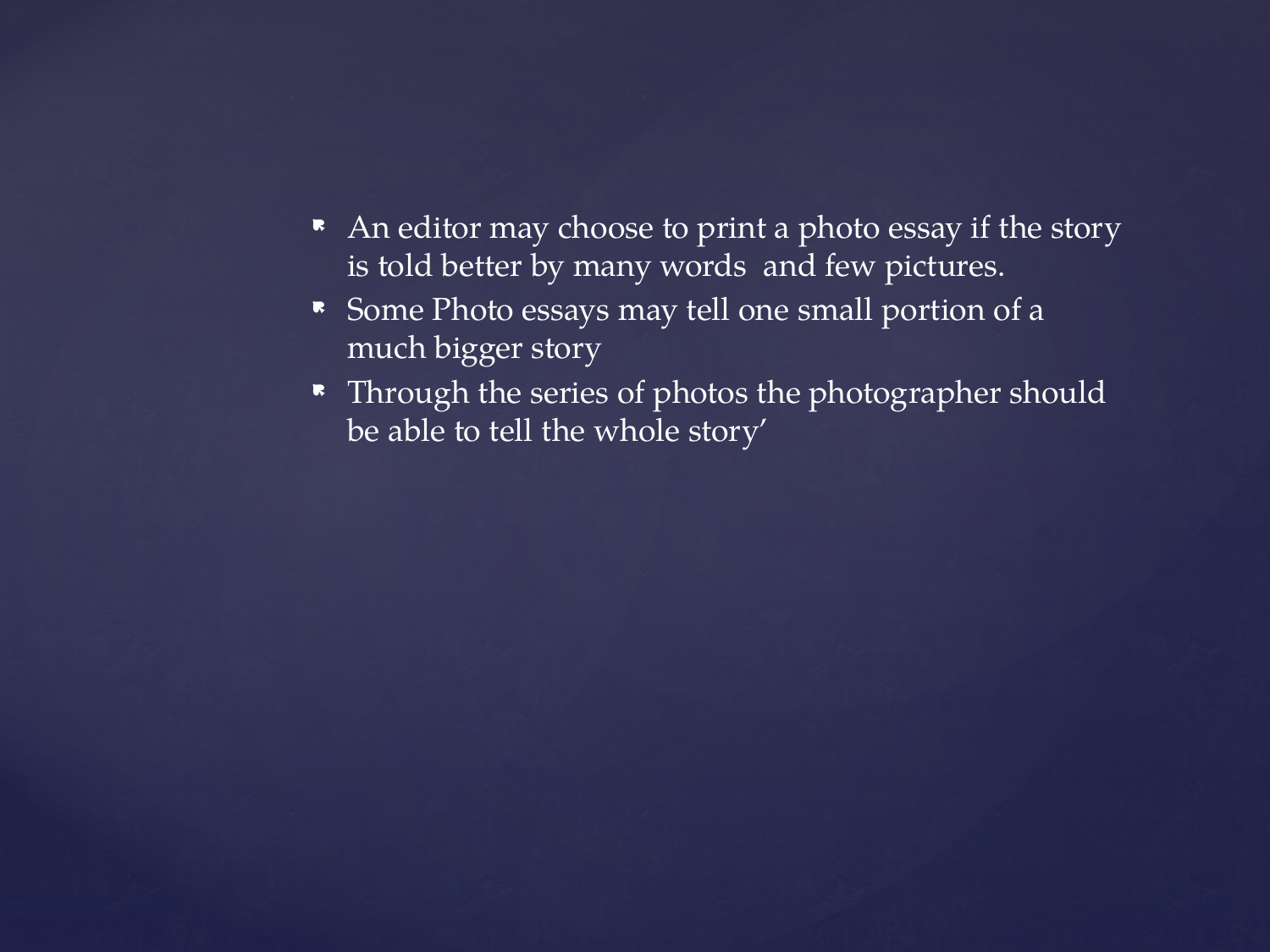

An editor may choose to print a photo essay if the story is told better by many words  and few pictures.
Some Photo essays may tell one small portion of a much bigger story
Through the series of photos the photographer should be able to tell the whole story’

#